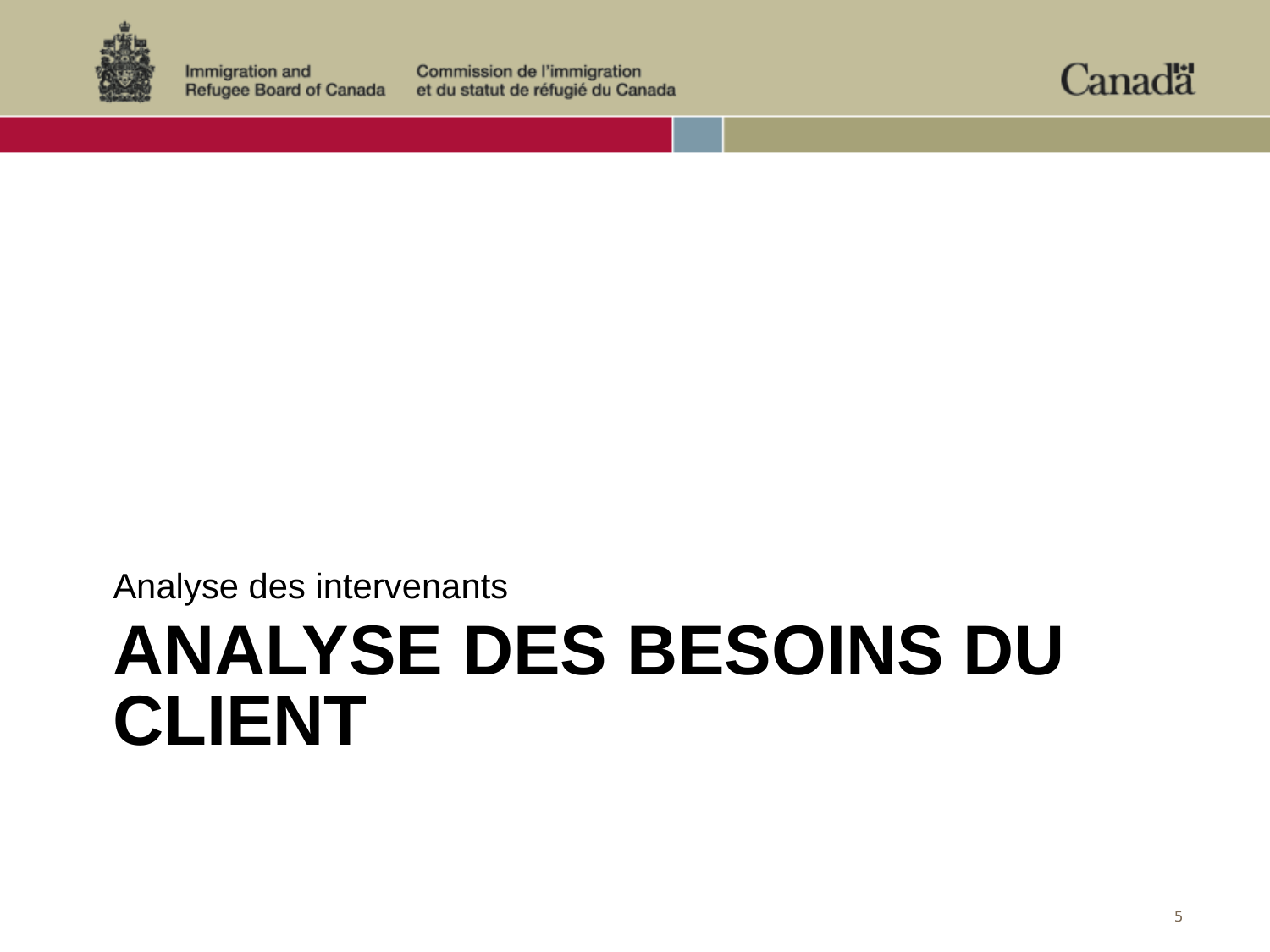

Analyse des intervenants
# ANALYSE DES BESOINS DU CLIENT
5